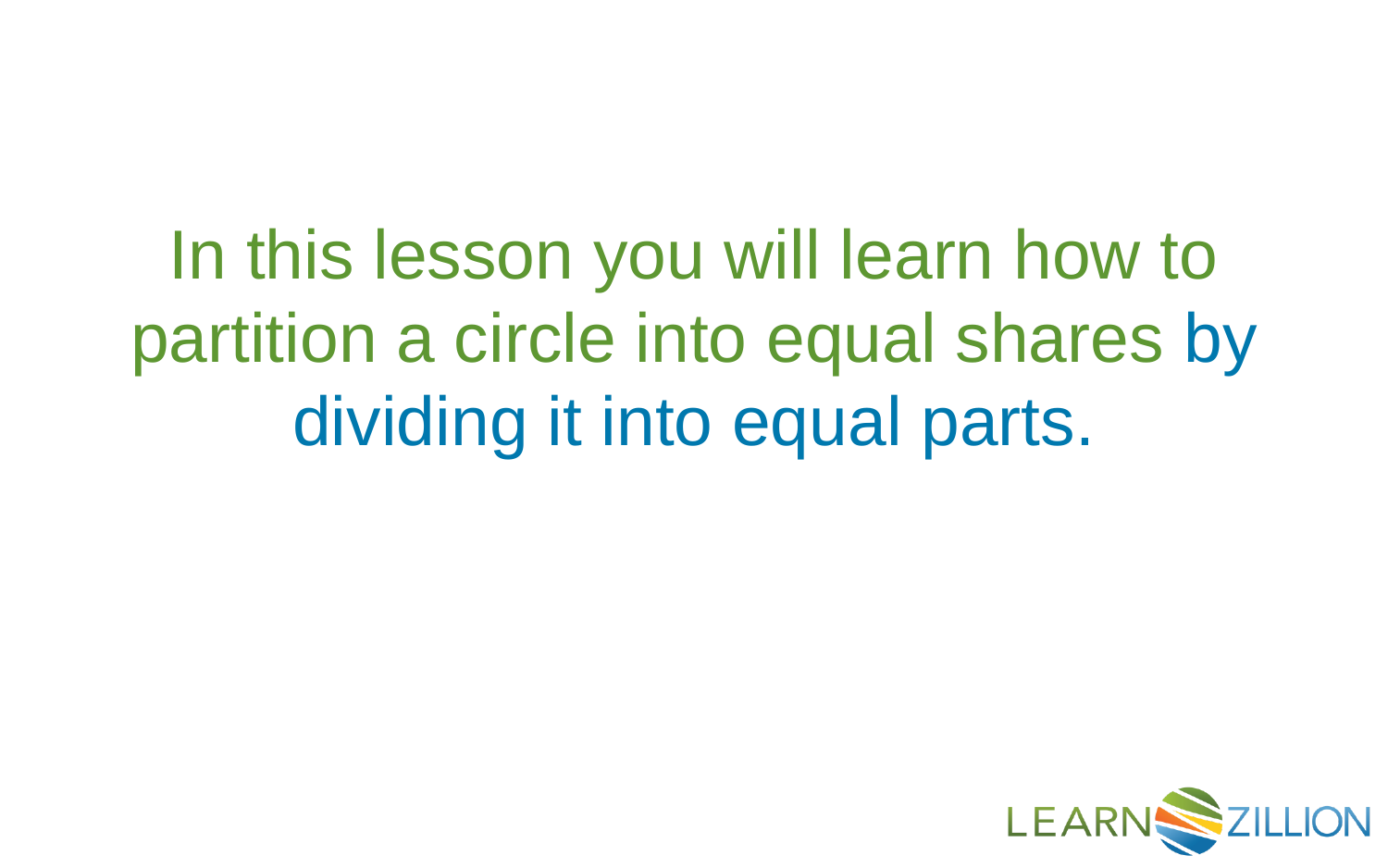

In this lesson you will learn how to partition a circle into equal shares by dividing it into equal parts.